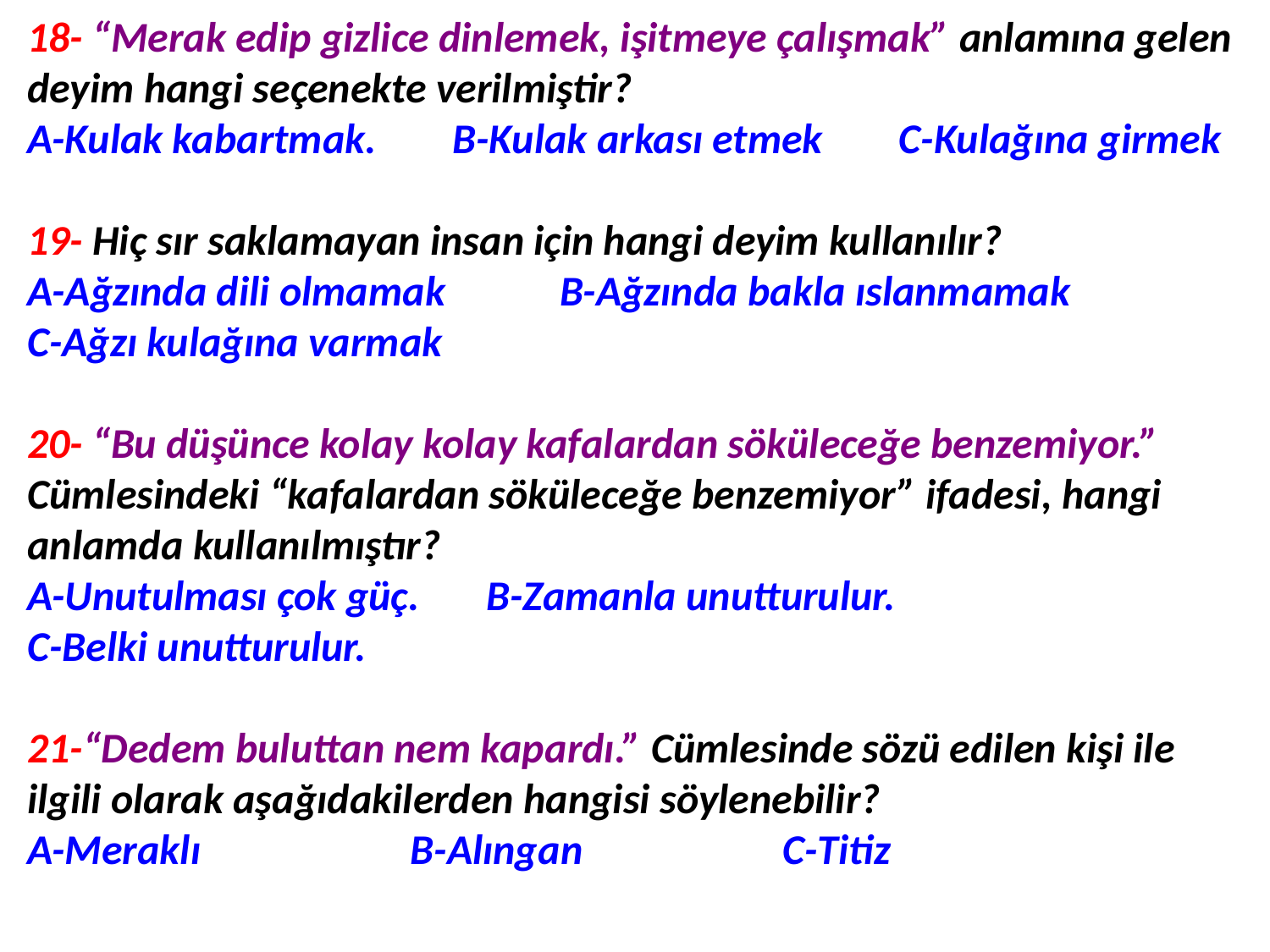

18- “Merak edip gizlice dinlemek, işitmeye çalışmak” anlamına gelen deyim hangi seçenekte verilmiştir?
A-Kulak kabartmak.        B-Kulak arkası etmek        C-Kulağına girmek

19- Hiç sır saklamayan insan için hangi deyim kullanılır?
A-Ağzında dili olmamak            B-Ağzında bakla ıslanmamak
C-Ağzı kulağına varmak

20- “Bu düşünce kolay kolay kafalardan söküleceğe benzemiyor.” Cümlesindeki “kafalardan söküleceğe benzemiyor” ifadesi, hangi anlamda kullanılmıştır?
A-Unutulması çok güç.       B-Zamanla unutturulur.
C-Belki unutturulur.

21-“Dedem buluttan nem kapardı.” Cümlesinde sözü edilen kişi ile ilgili olarak aşağıdakilerden hangisi söylenebilir?
A-Meraklı                      B-Alıngan                     C-Titiz